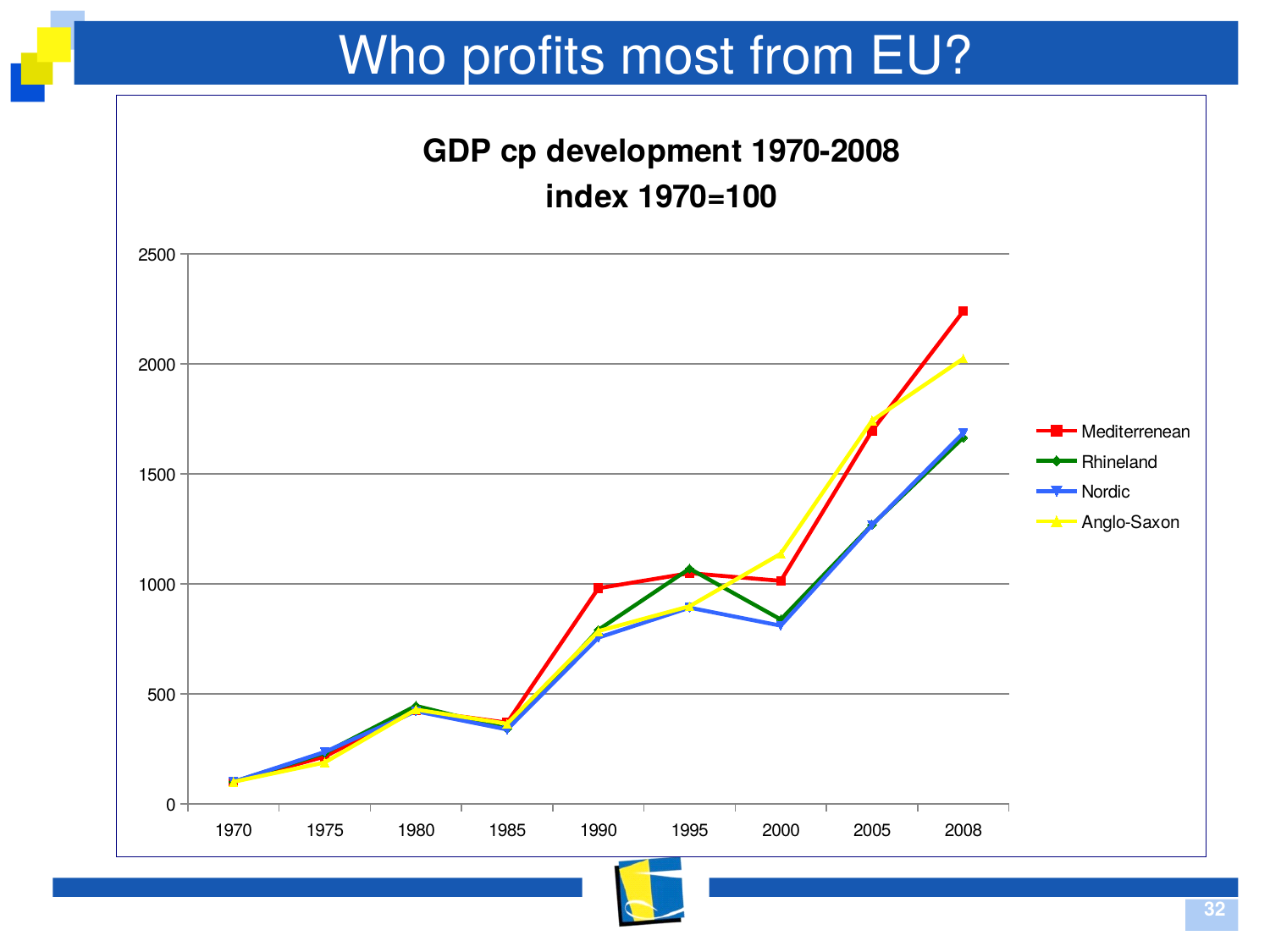

# Who profits most from EU?

### Chart: GDP cp development 1970-2008
index 1970=100

| Category | Mediterrenean | Rhineland | Nordic | Anglo-Saxon |
|---|---|---|---|---|
| 1970.0 | 100.0 | 100.0 | 100.0 | 100.0 |
| 1975.0 | 214.9005811008579 | 231.1959810490769 | 235.7786121483437 | 187.9186444300922 |
| 1980.0 | 424.5253113983877 | 445.4860882059402 | 421.0542897342274 | 428.6664315734606 |
| 1985.0 | 369.0737527896903 | 342.2390297798502 | 338.2144300625703 | 364.3575474304855 |
| 1990.0 | 980.2327339665507 | 791.0541797828141 | 755.7428880634304 | 785.284762573146 |
| 1995.0 | 1048.732646488735 | 1069.239180812037 | 891.6731655477784 | 898.143812098055 |
| 2000.0 | 1013.643667559877 | 838.0862983562133 | 809.9707888430124 | 1137.200555812434 |
| 2005.0 | 1696.017309302332 | 1268.882435709449 | 1267.054574808168 | 1742.279307315704 |
| 2008.0 | 2239.49017892014 | 1665.324962226814 | 1686.627482705957 | 2024.503663439558 |
32